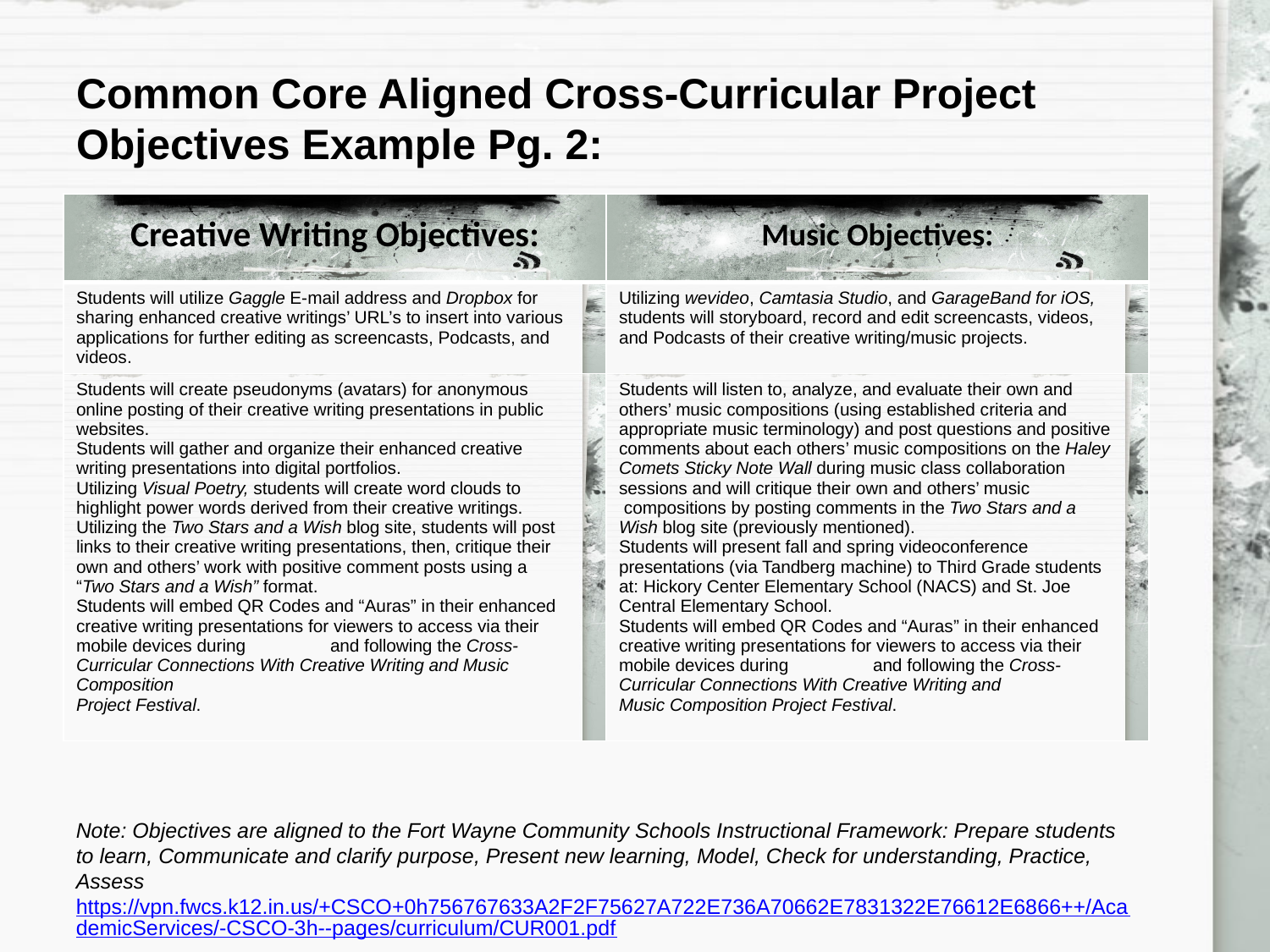

# Common Core Aligned Cross-Curricular Project Objectives Example Pg. 2:
| Creative Writing Objectives: | Music Objectives: |
| --- | --- |
| Students will utilize Gaggle E-mail address and Dropbox for sharing enhanced creative writings’ URL’s to insert into various applications for further editing as screencasts, Podcasts, and videos. | Utilizing wevideo, Camtasia Studio, and GarageBand for iOS, students will storyboard, record and edit screencasts, videos, and Podcasts of their creative writing/music projects. |
| Students will create pseudonyms (avatars) for anonymous online posting of their creative writing presentations in public websites. Students will gather and organize their enhanced creative writing presentations into digital portfolios. Utilizing Visual Poetry, students will create word clouds to highlight power words derived from their creative writings. Utilizing the Two Stars and a Wish blog site, students will post links to their creative writing presentations, then, critique their own and others’ work with positive comment posts using a “Two Stars and a Wish” format. Students will embed QR Codes and “Auras” in their enhanced creative writing presentations for viewers to access via their mobile devices during and following the Cross-Curricular Connections With Creative Writing and Music Composition Project Festival. | Students will listen to, analyze, and evaluate their own and others’ music compositions (using established criteria and appropriate music terminology) and post questions and positive comments about each others’ music compositions on the Haley Comets Sticky Note Wall during music class collaboration sessions and will critique their own and others’ music compositions by posting comments in the Two Stars and a Wish blog site (previously mentioned). Students will present fall and spring videoconference presentations (via Tandberg machine) to Third Grade students at: Hickory Center Elementary School (NACS) and St. Joe Central Elementary School. Students will embed QR Codes and “Auras” in their enhanced creative writing presentations for viewers to access via their mobile devices during and following the Cross-Curricular Connections With Creative Writing and Music Composition Project Festival. |
Note: Objectives are aligned to the Fort Wayne Community Schools Instructional Framework: Prepare students to learn, Communicate and clarify purpose, Present new learning, Model, Check for understanding, Practice, Assesshttps://vpn.fwcs.k12.in.us/+CSCO+0h756767633A2F2F75627A722E736A70662E7831322E76612E6866++/AcademicServices/-CSCO-3h--pages/curriculum/CUR001.pdf